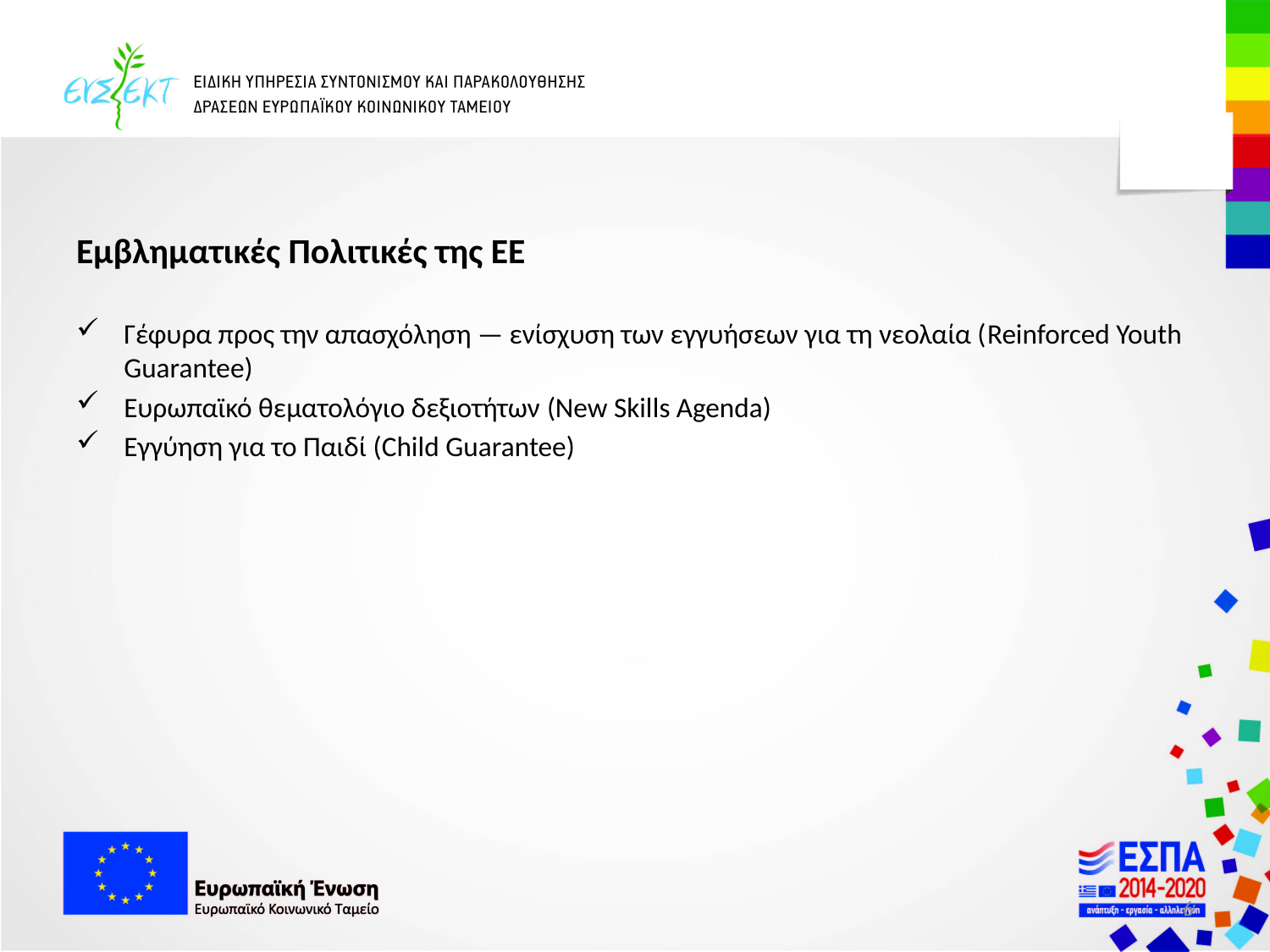

Εμβληματικές Πολιτικές της ΕΕ

Γέφυρα προς την απασχόληση — ενίσχυση των εγγυήσεων για τη νεολαία (Reinforced Youth Guarantee)
Ευρωπαϊκό θεματολόγιο δεξιοτήτων (New Skills Agenda)
Εγγύηση για το Παιδί (Child Guarantee)

6